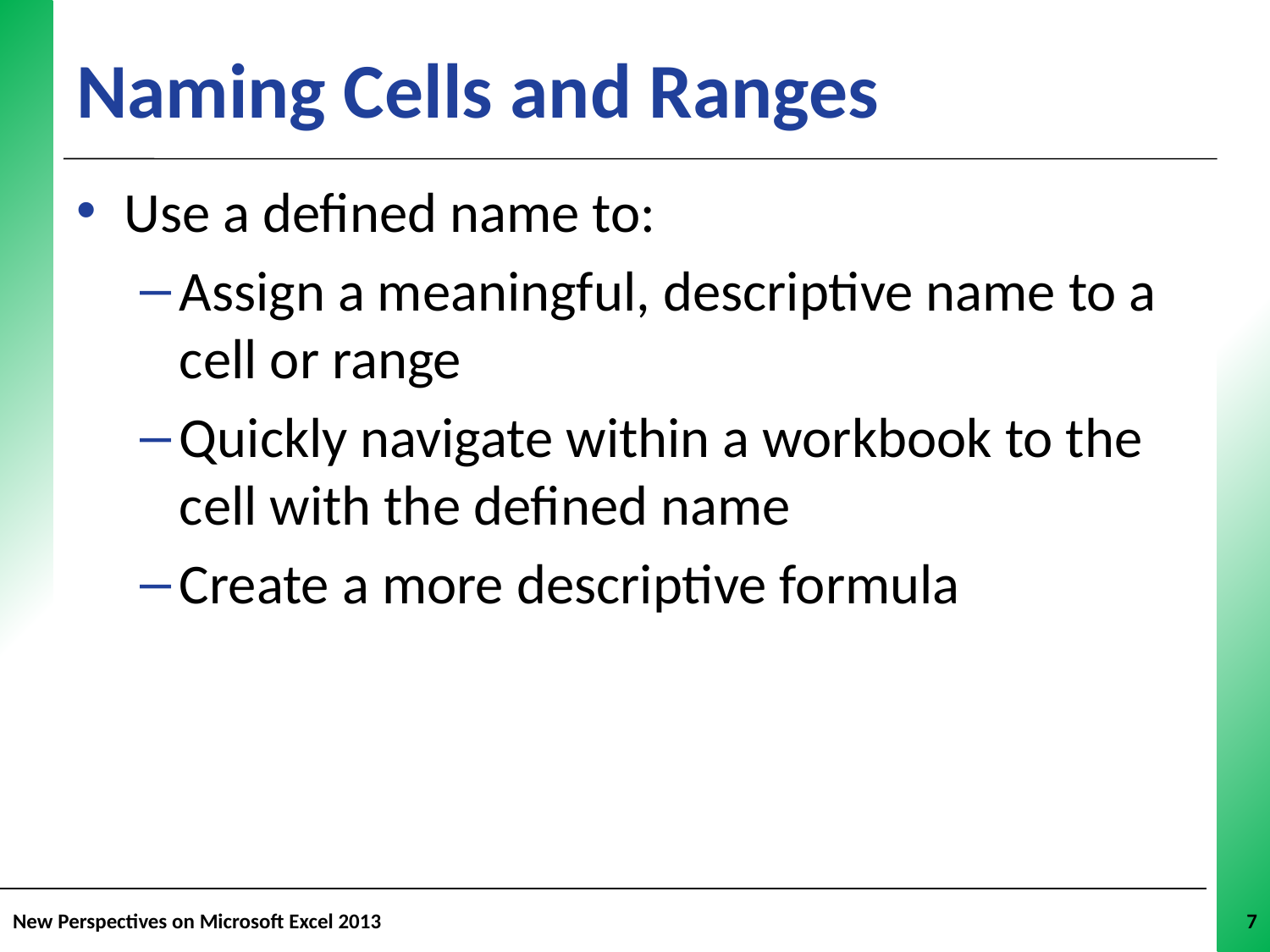

Naming Cells and Ranges
Use a defined name to:
Assign a meaningful, descriptive name to a cell or range
Quickly navigate within a workbook to the cell with the defined name
Create a more descriptive formula
New Perspectives on Microsoft Excel 2013
7